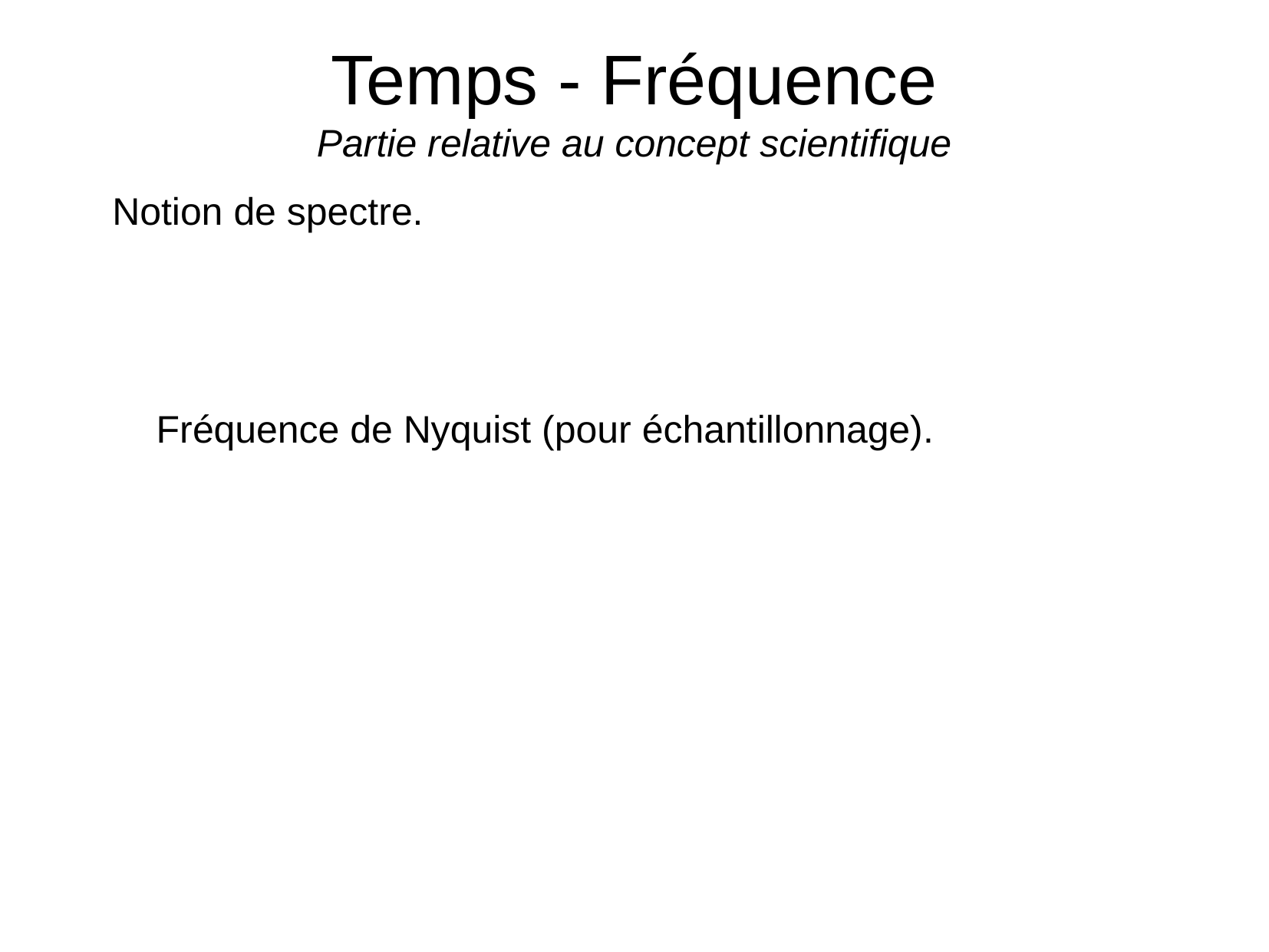

# Temps - Fréquence Partie relative au concept scientifique
Notion de spectre.
Fréquence de Nyquist (pour échantillonnage).